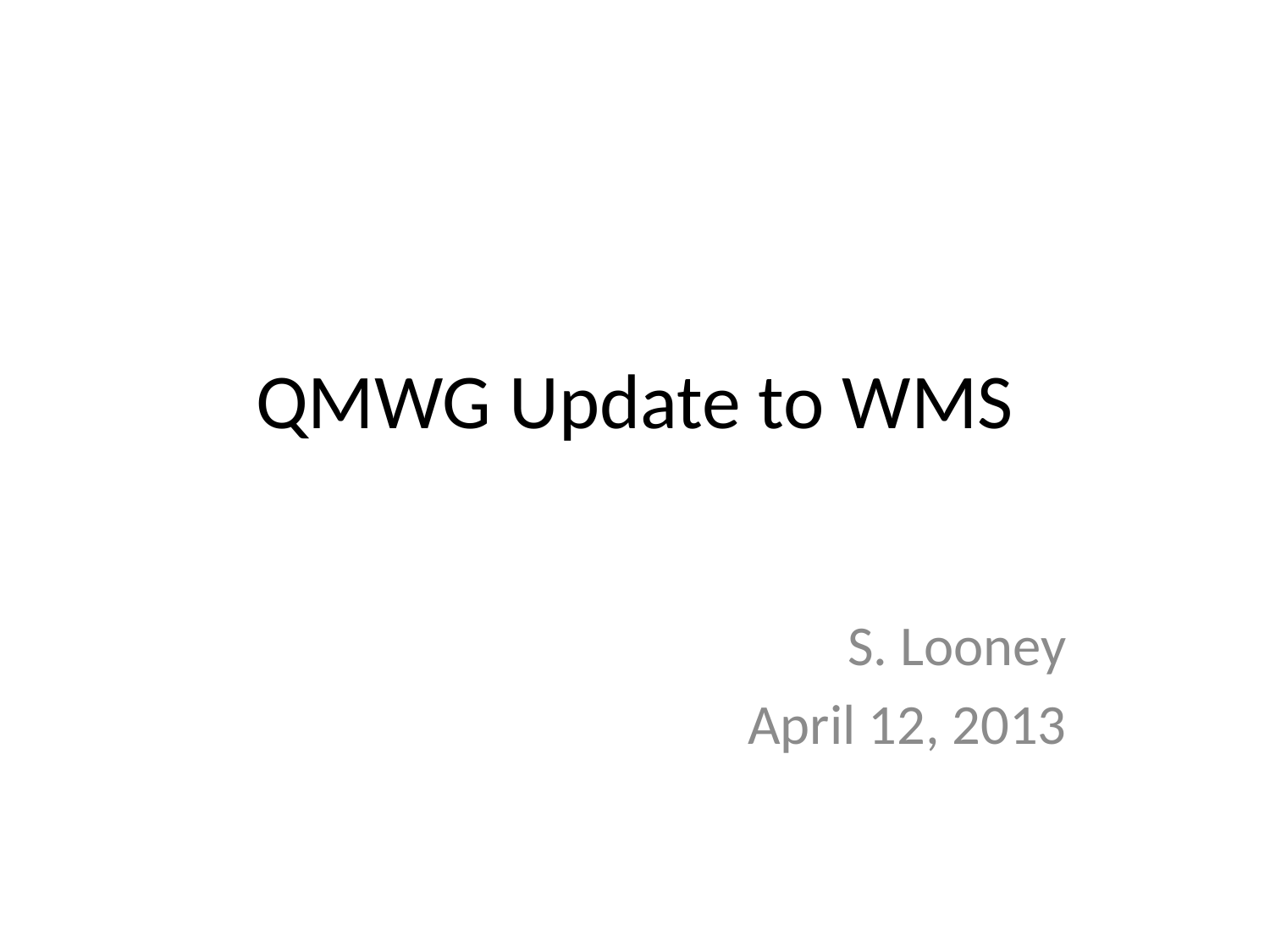

# QMWG Update to WMS
S. Looney
April 12, 2013